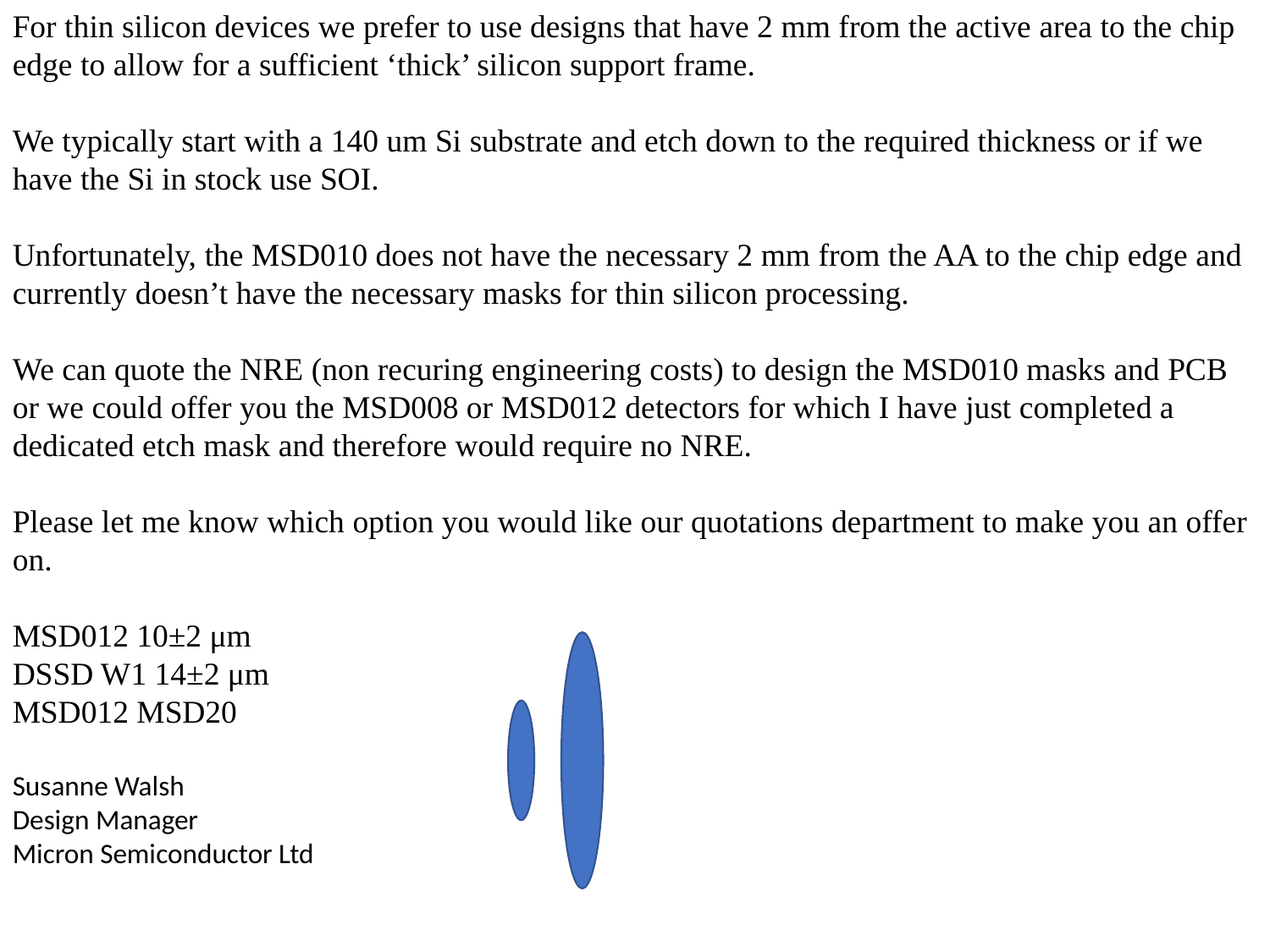

For thin silicon devices we prefer to use designs that have 2 mm from the active area to the chip edge to allow for a sufficient ‘thick’ silicon support frame.

We typically start with a 140 um Si substrate and etch down to the required thickness or if we have the Si in stock use SOI.

Unfortunately, the MSD010 does not have the necessary 2 mm from the AA to the chip edge and currently doesn’t have the necessary masks for thin silicon processing.

We can quote the NRE (non recuring engineering costs) to design the MSD010 masks and PCB or we could offer you the MSD008 or MSD012 detectors for which I have just completed a dedicated etch mask and therefore would require no NRE.

Please let me know which option you would like our quotations department to make you an offer on.

MSD012 10±2 μm
DSSD W1 14±2 μm
MSD012 MSD20

Susanne Walsh
Design Manager
Micron Semiconductor Ltd